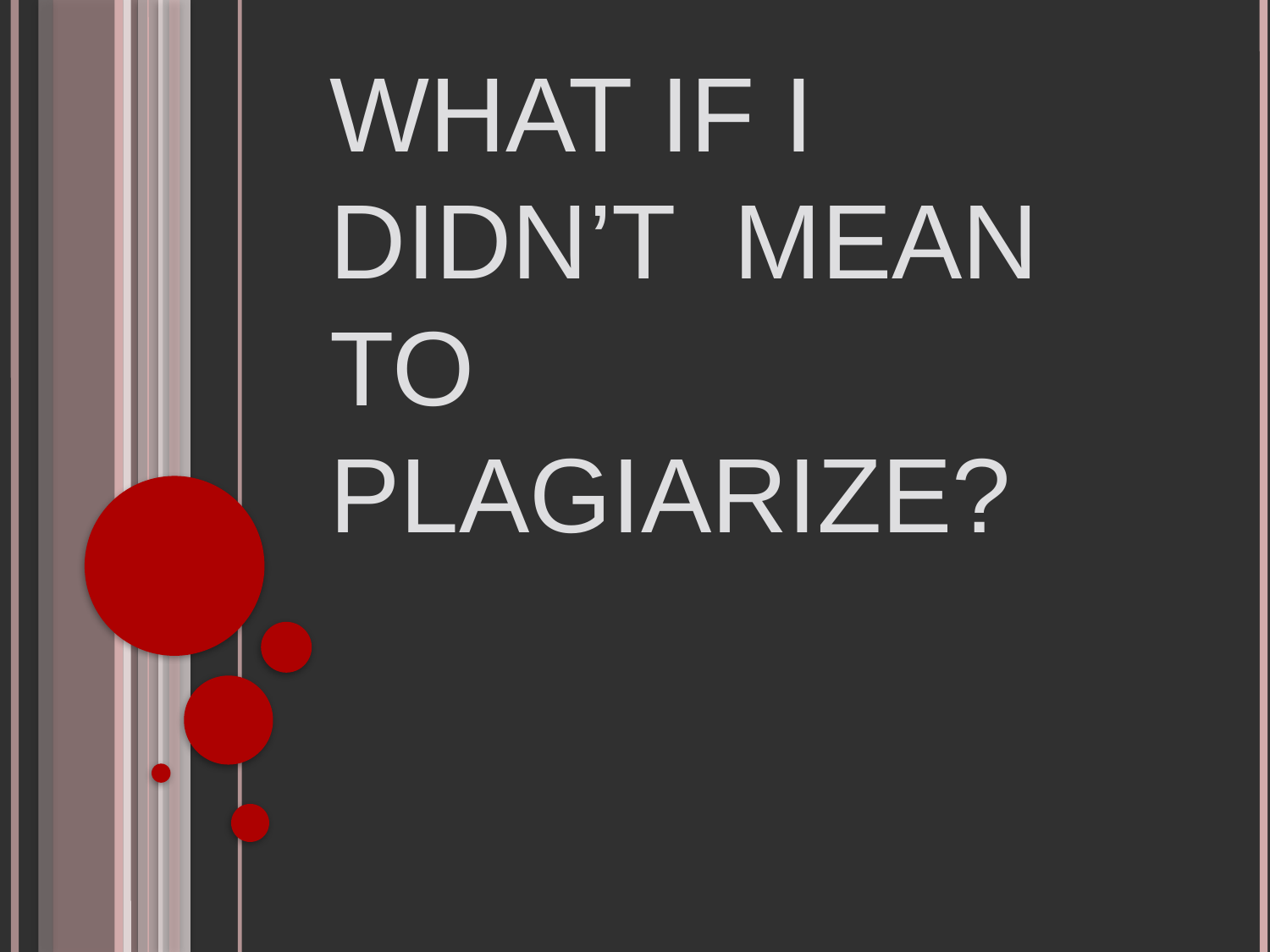

# What if I didn’t  mean to plagiarize?